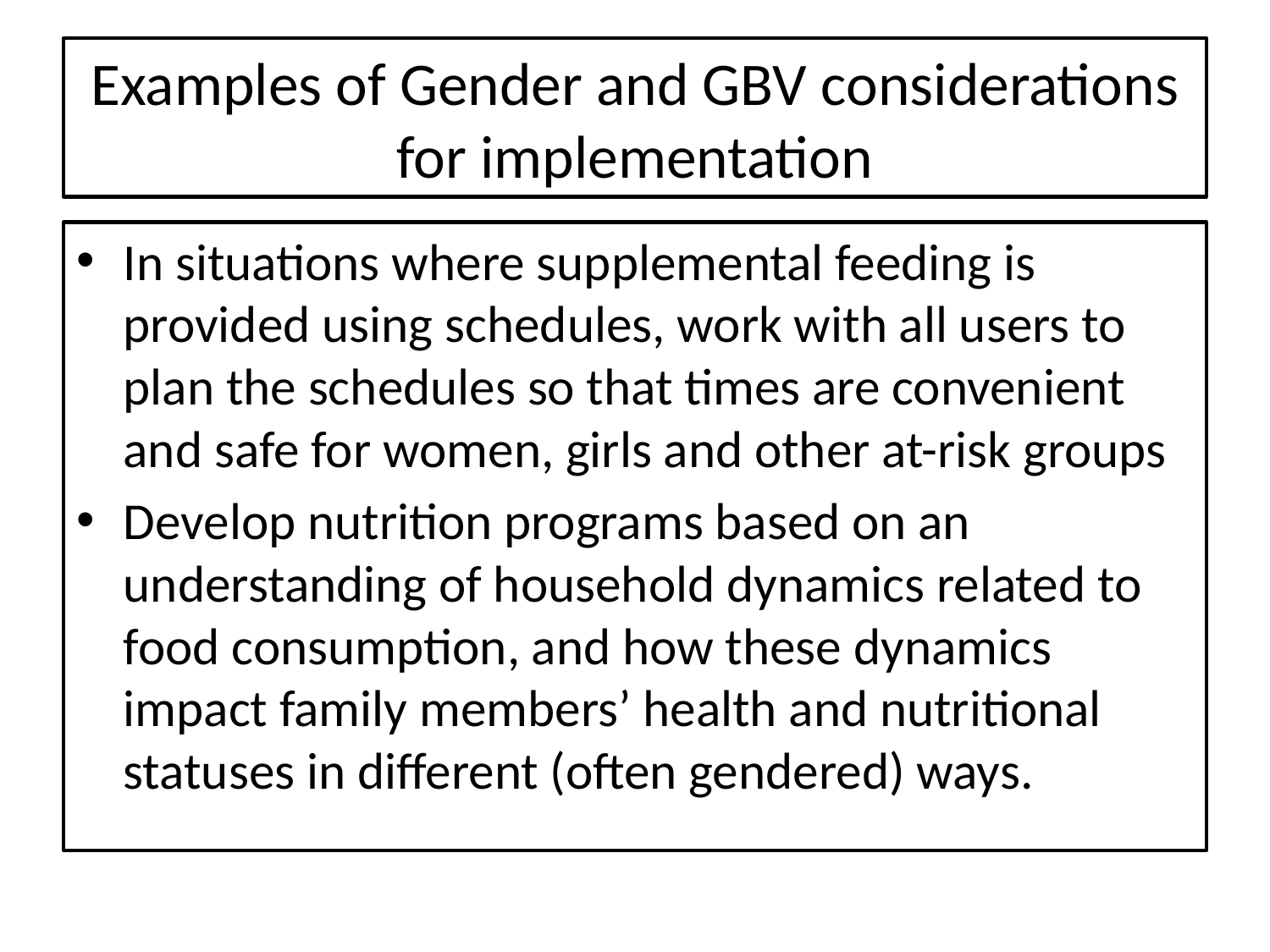

# Examples of Gender and GBV considerations for implementation
In situations where supplemental feeding is provided using schedules, work with all users to plan the schedules so that times are convenient and safe for women, girls and other at-risk groups
Develop nutrition programs based on an understanding of household dynamics related to food consumption, and how these dynamics impact family members’ health and nutritional statuses in different (often gendered) ways.